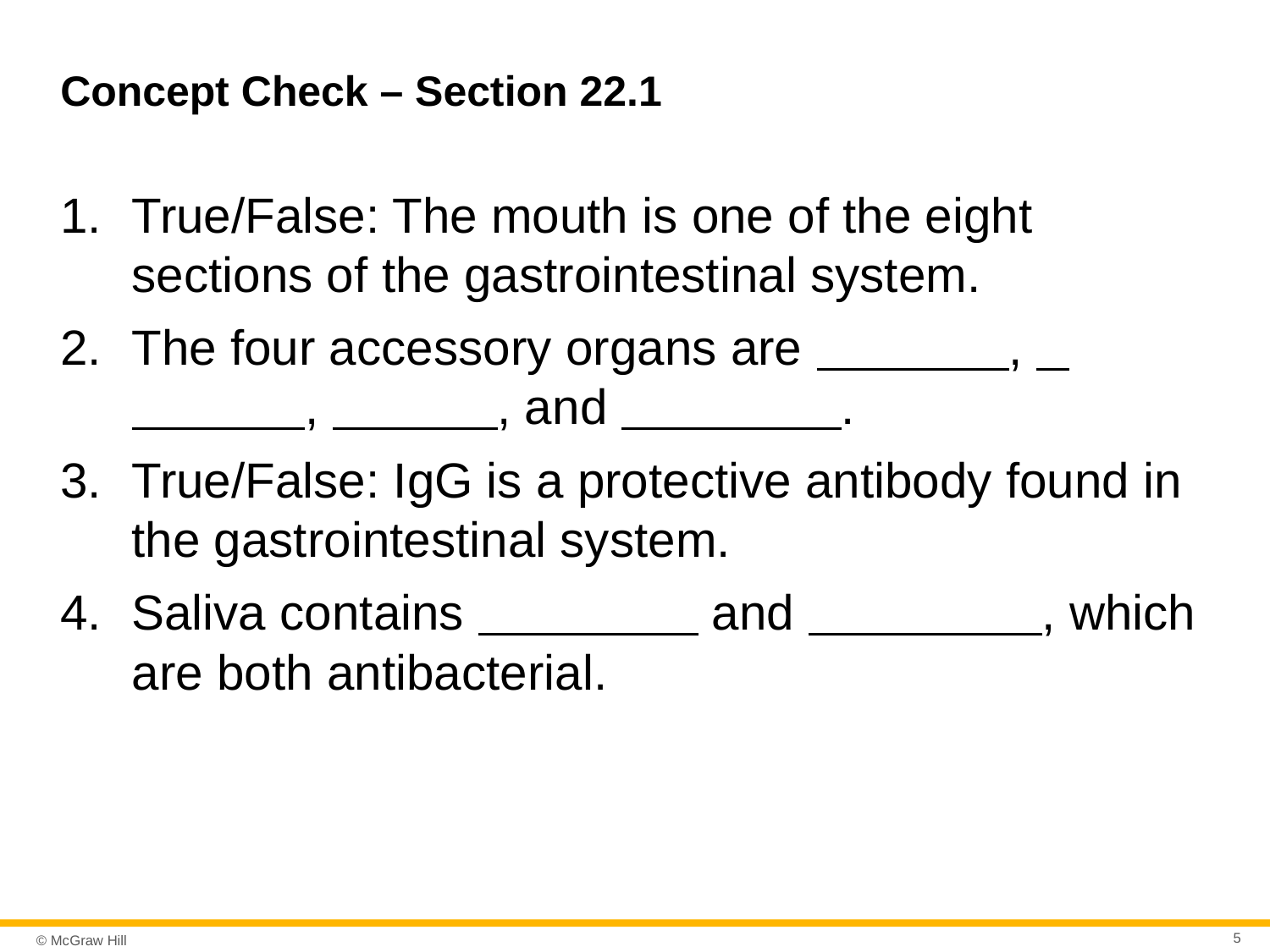

# Concept Check – Section 22.1
True/False: The mouth is one of the eight sections of the gastrointestinal system.
The four accessory organs are B al_ank, B al_an_k, B alank, and B al_an_k.
True/False: IgG is a protective antibody found in the gastrointestinal system.
Saliva contains B al_an_k and B al_an_k , which are both antibacterial.